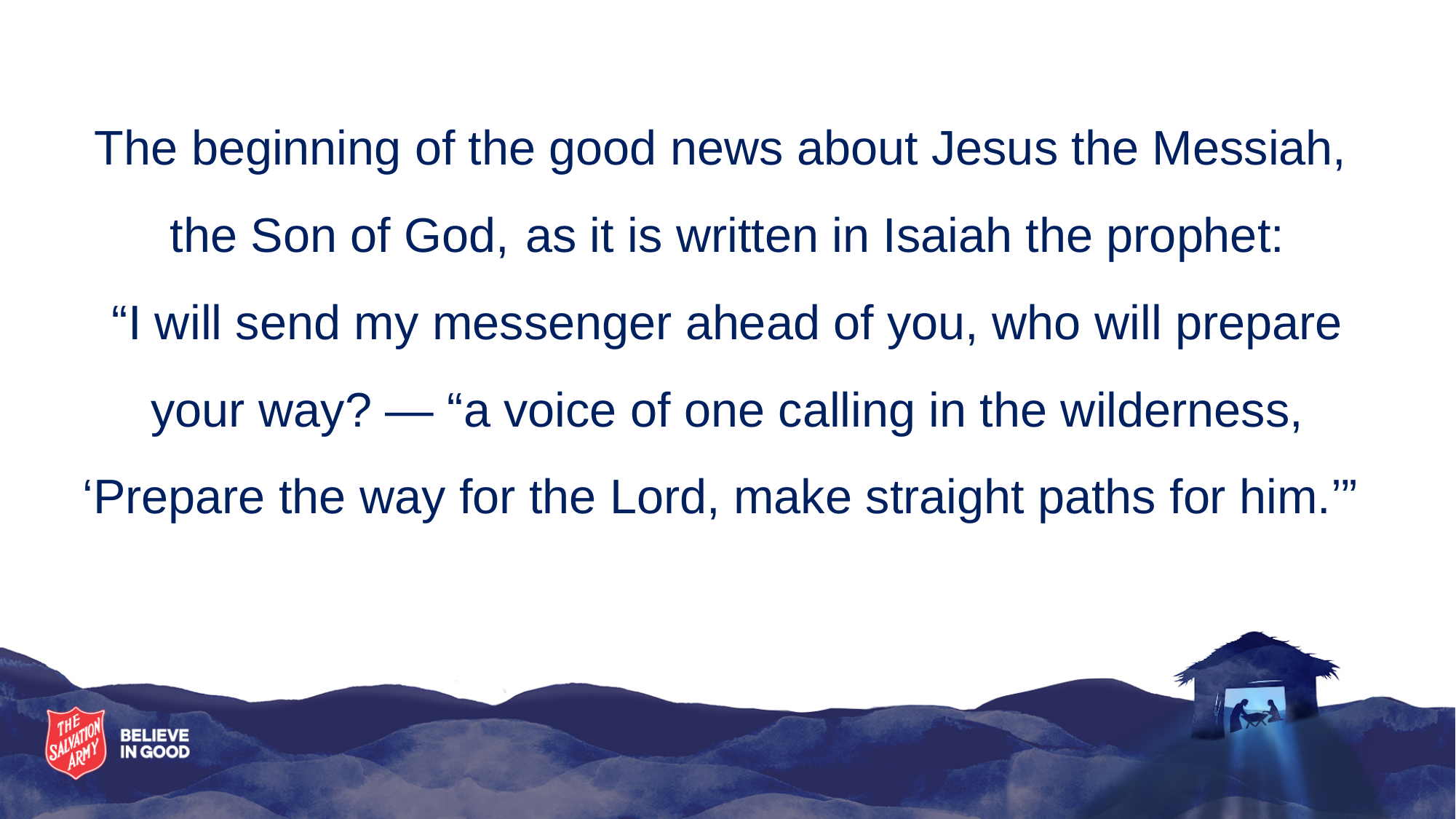

The beginning of the good news about Jesus the Messiah, 
the Son of God,  as it is written in Isaiah the prophet:
“I will send my messenger ahead of you, who will prepare your way? — “a voice of one calling in the wilderness,
‘Prepare the way for the Lord, make straight paths for him.’”